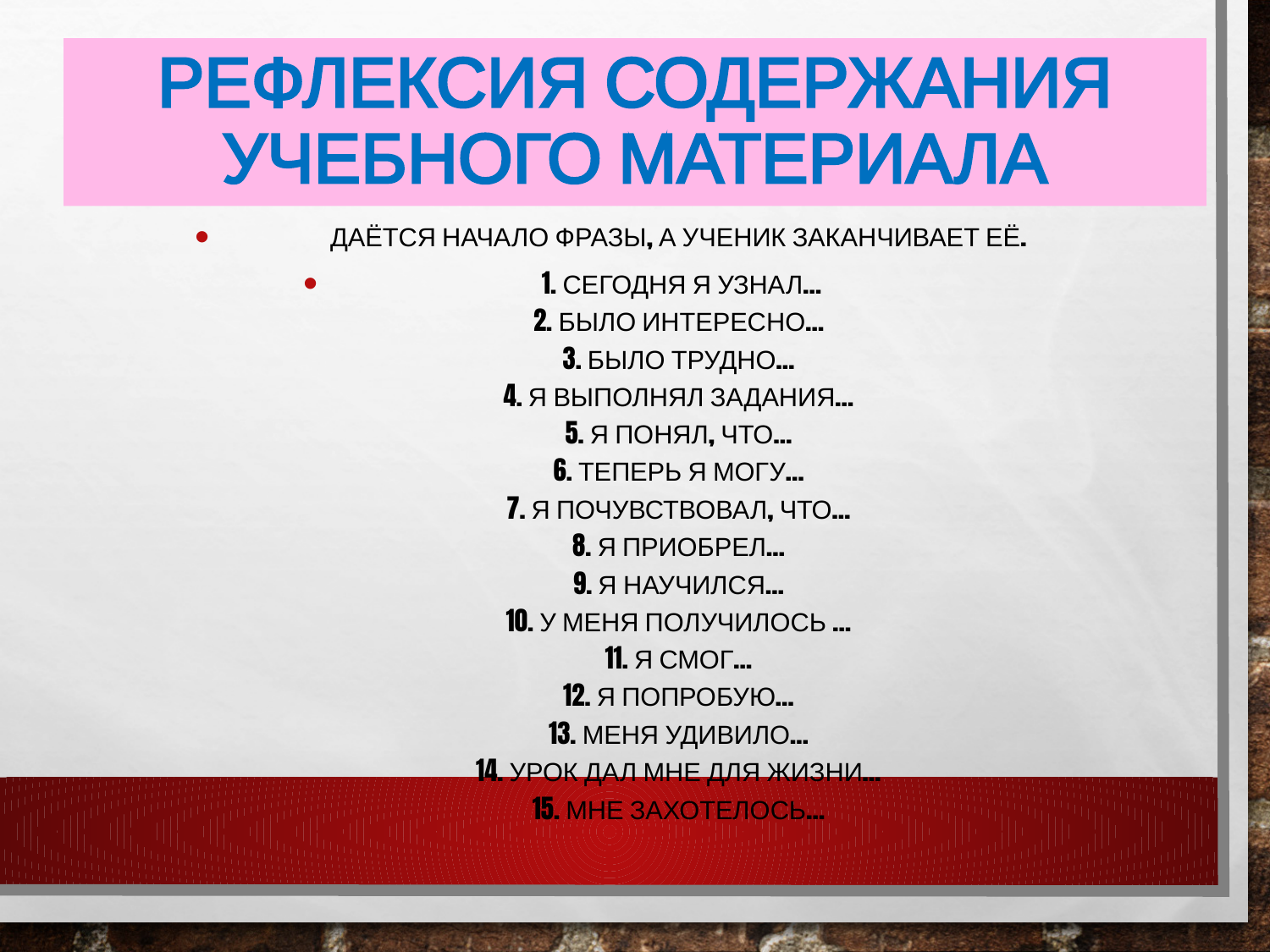

# Рефлексия содержания учебного материала
Даётся начало фразы, а ученик заканчивает её.
 1. Сегодня я узнал…
2. Было интересно…
3. Было трудно…
4. Я выполнял задания…
5. Я понял, что…
6. Теперь я могу…
7. Я почувствовал, что…
8. Я приобрел…
9. Я научился…
10. У меня получилось …
11. Я смог…
12. Я попробую…
13. Меня удивило…
14. Урок дал мне для жизни…
15. Мне захотелось…